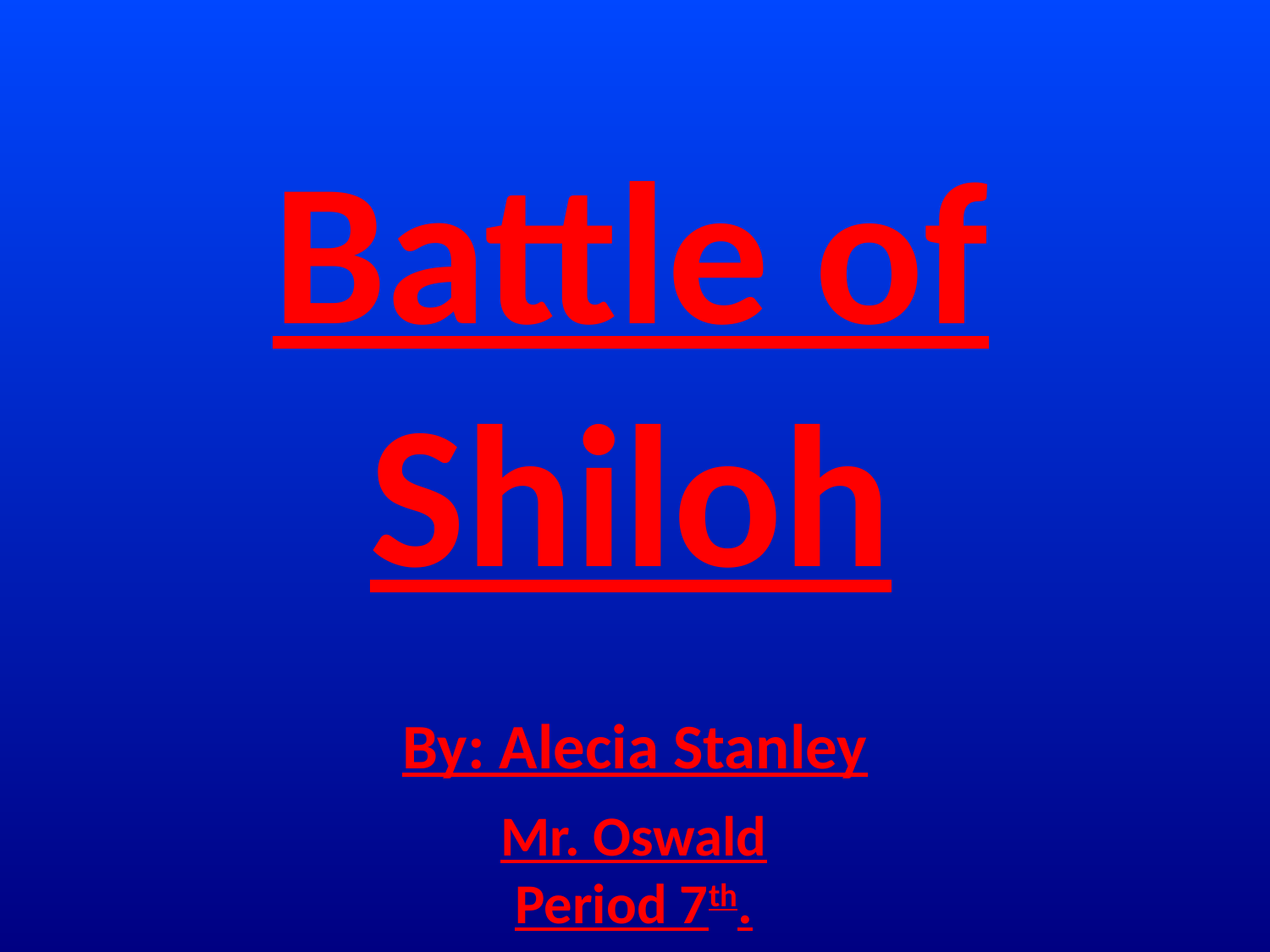

Battle of Shiloh
By: Alecia Stanley
Mr. Oswald
Period 7th.